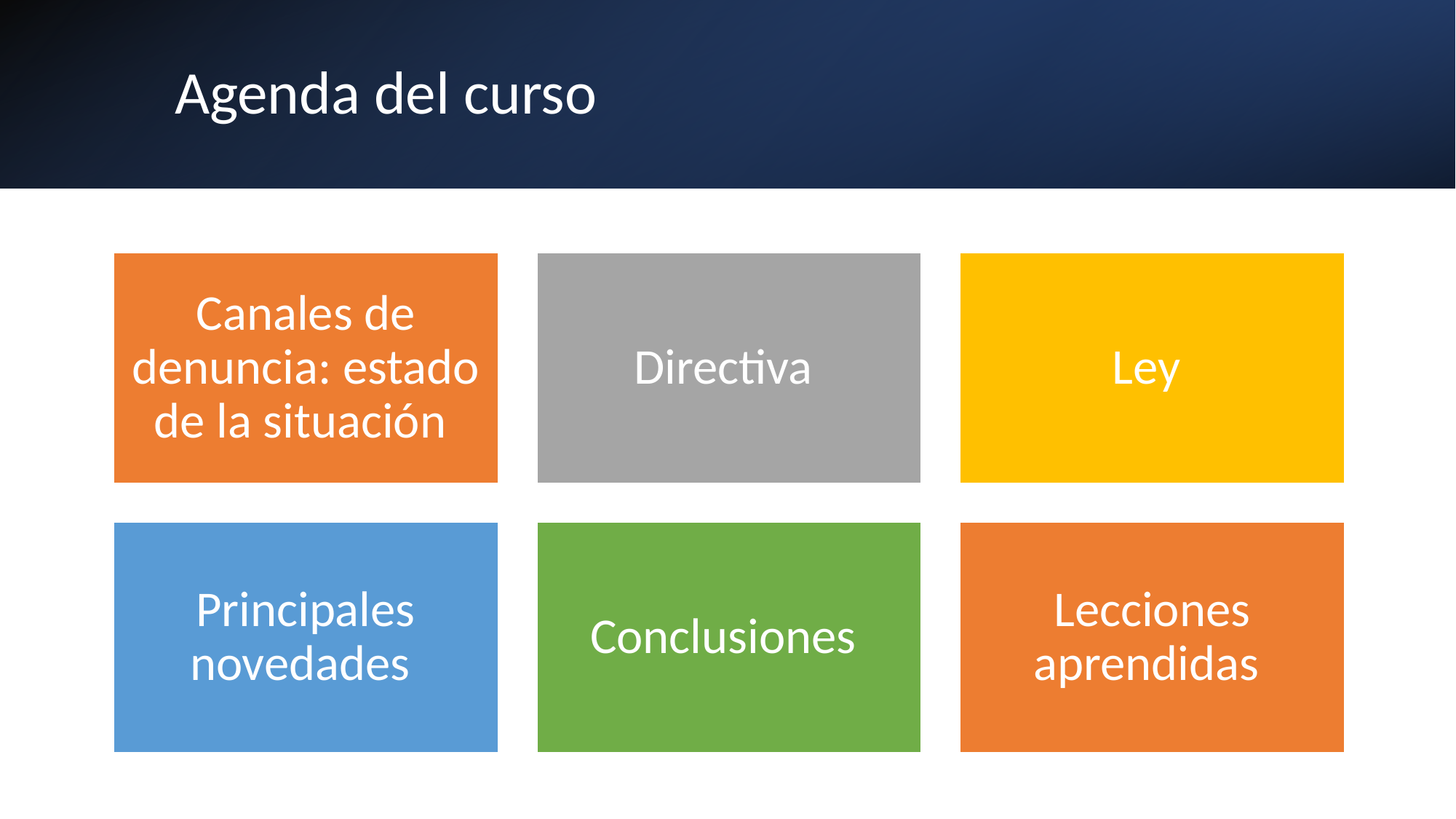

# Agenda del curso

Canales de denuncia: estado de la situación

Directiva

Ley

Principales novedades

Conclusiones

Lecciones aprendidas